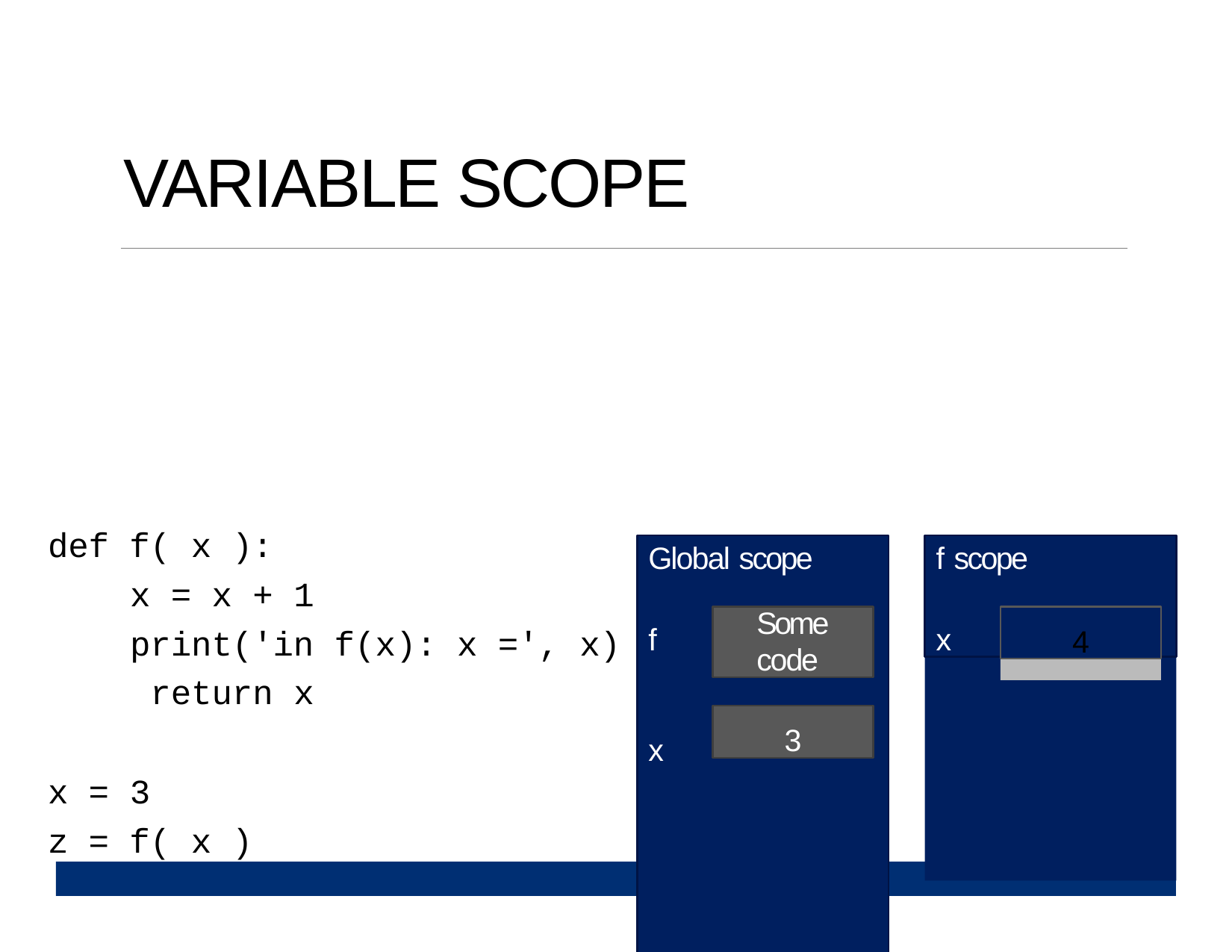

# VARIABLE SCOPE

def f( x ):
x = x + 1
print('in f(x): x =', x)  return x
Global scope

f
x  z

f scope

x

Some
code
4
3
x = 3
z = f( x )
7
6.0001 LECTURE 4